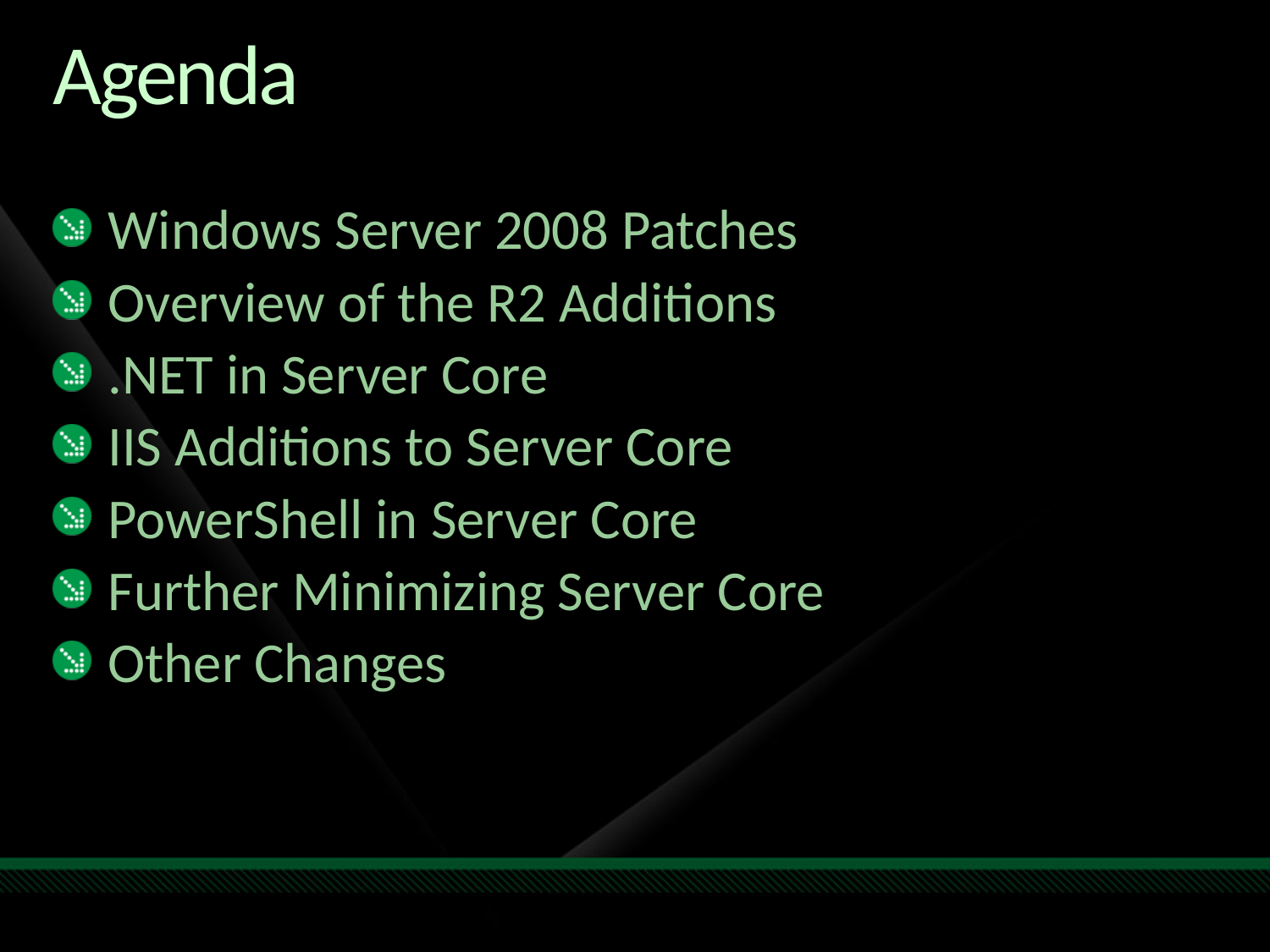

# Agenda
Windows Server 2008 Patches
Overview of the R2 Additions
.NET in Server Core
IIS Additions to Server Core
PowerShell in Server Core
Further Minimizing Server Core
Other Changes